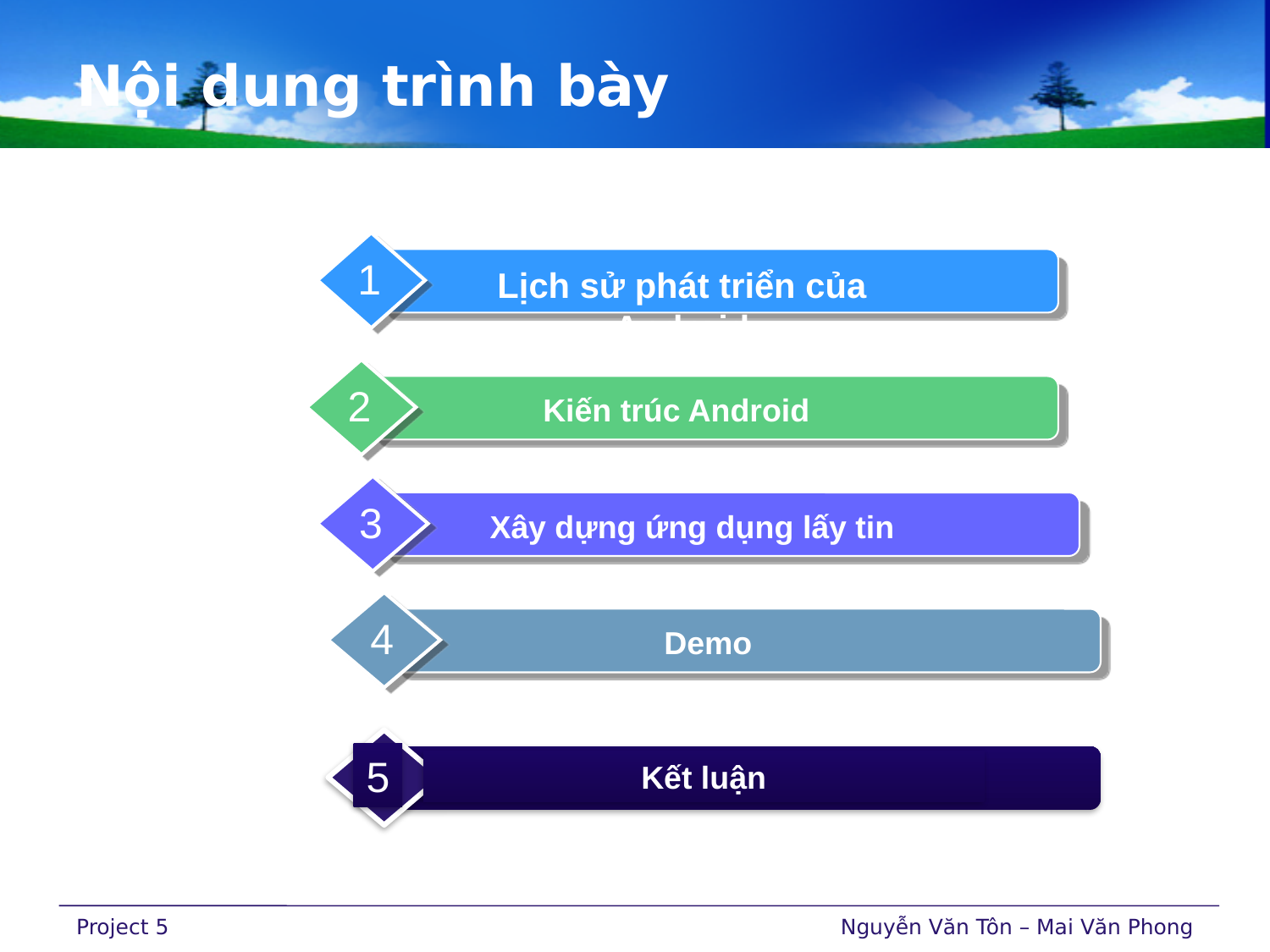

# Nội dung trình bày

1

Lịch sử phát triển của Android

2

Kiến trúc Android

3

Xây dựng ứng dụng lấy tin

4

Demo

5

Kết luận
Project 5

Nguyễn Văn Tôn – Mai Văn Phong